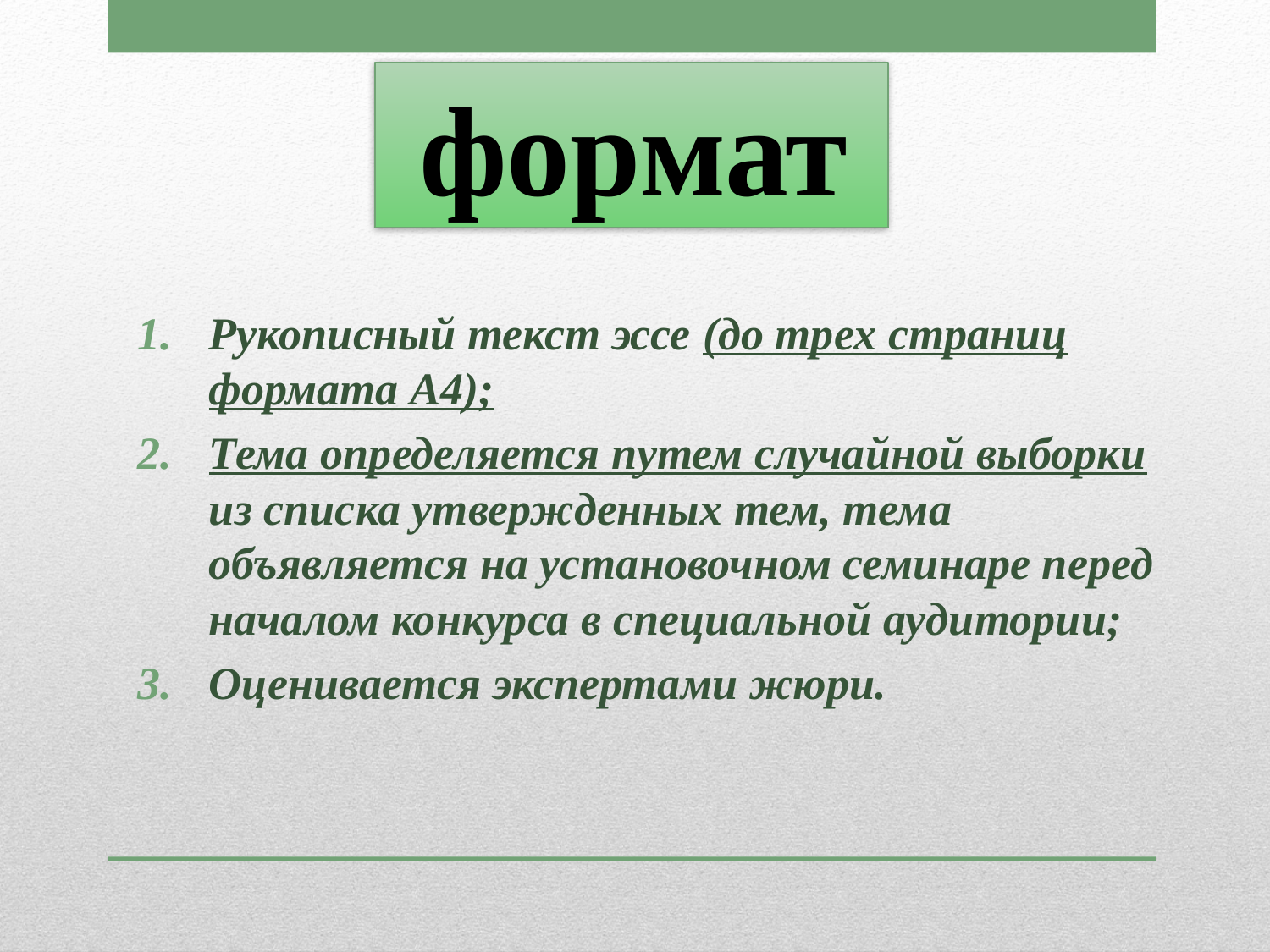

формат
Рукописный текст эссе (до трех страниц формата А4);
Тема определяется путем случайной выборки из списка утвержденных тем, тема объявляется на установочном семинаре перед началом конкурса в специальной аудитории;
Оценивается экспертами жюри.